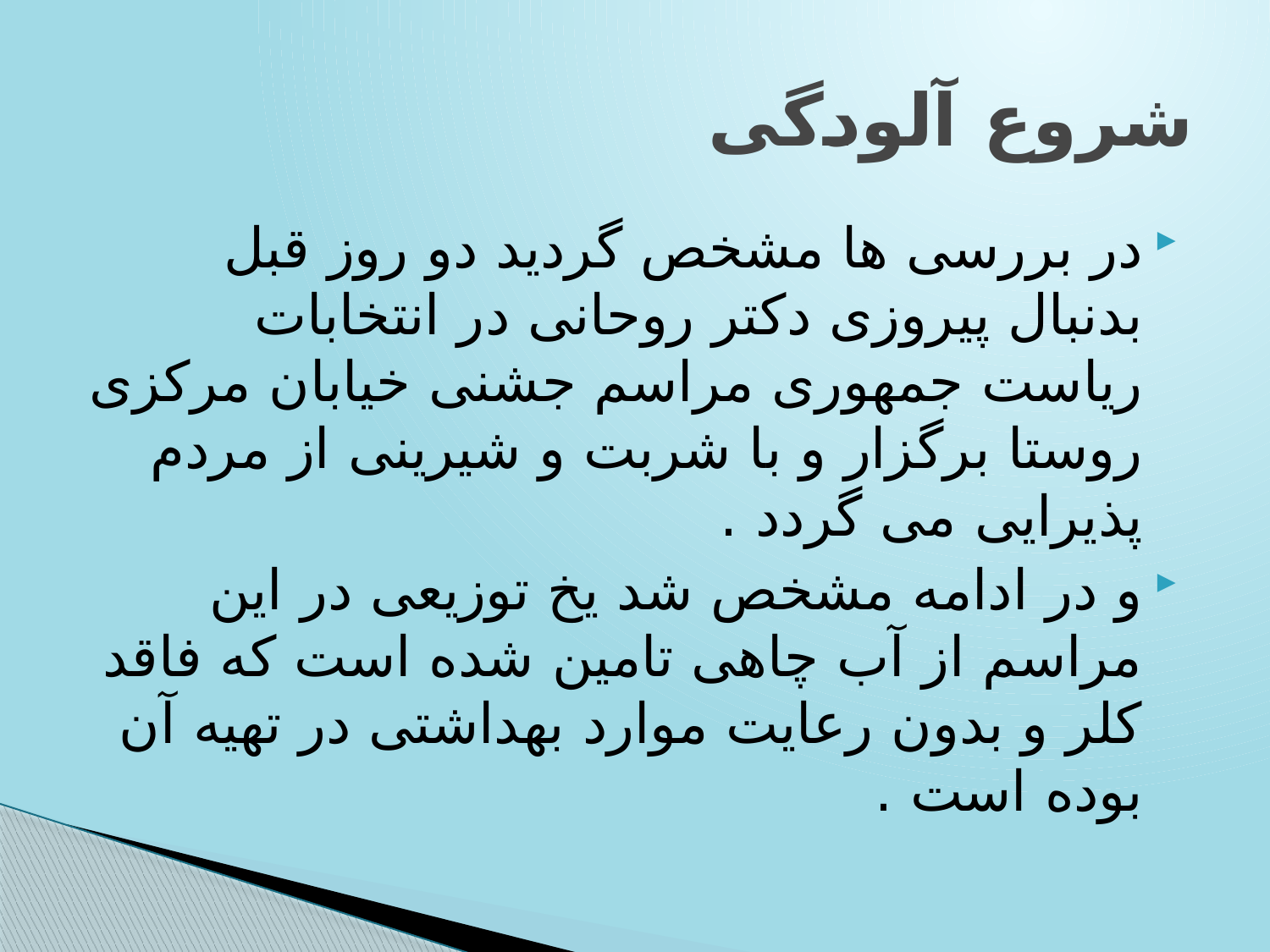

# شروع آلودگی
در بررسی ها مشخص گردید دو روز قبل بدنبال پیروزی دکتر روحانی در انتخابات ریاست جمهوری مراسم جشنی خیابان مرکزی روستا برگزار و با شربت و شیرینی از مردم پذیرایی می گردد .
و در ادامه مشخص شد یخ توزیعی در این مراسم از آب چاهی تامین شده است که فاقد کلر و بدون رعایت موارد بهداشتی در تهیه آن بوده است .